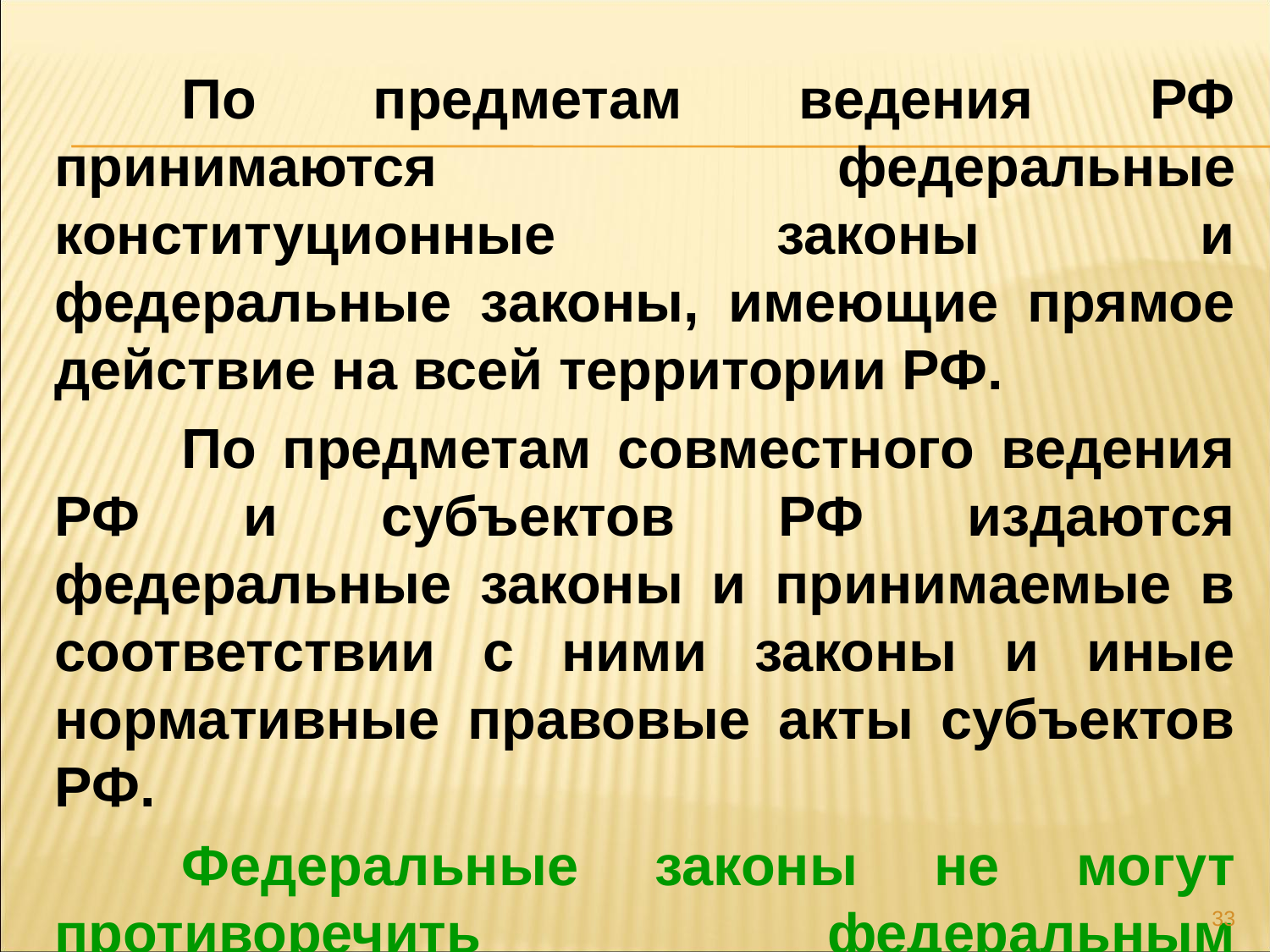

По предметам ведения РФ принимаются федеральные конституционные законы и федеральные законы, имеющие прямое действие на всей территории РФ.
	По предметам совместного ведения РФ и субъектов РФ издаются федеральные законы и принимаемые в соответствии с ними законы и иные нормативные правовые акты субъектов РФ.
	Федеральные законы не могут противоречить федеральным конституционным законам.
33